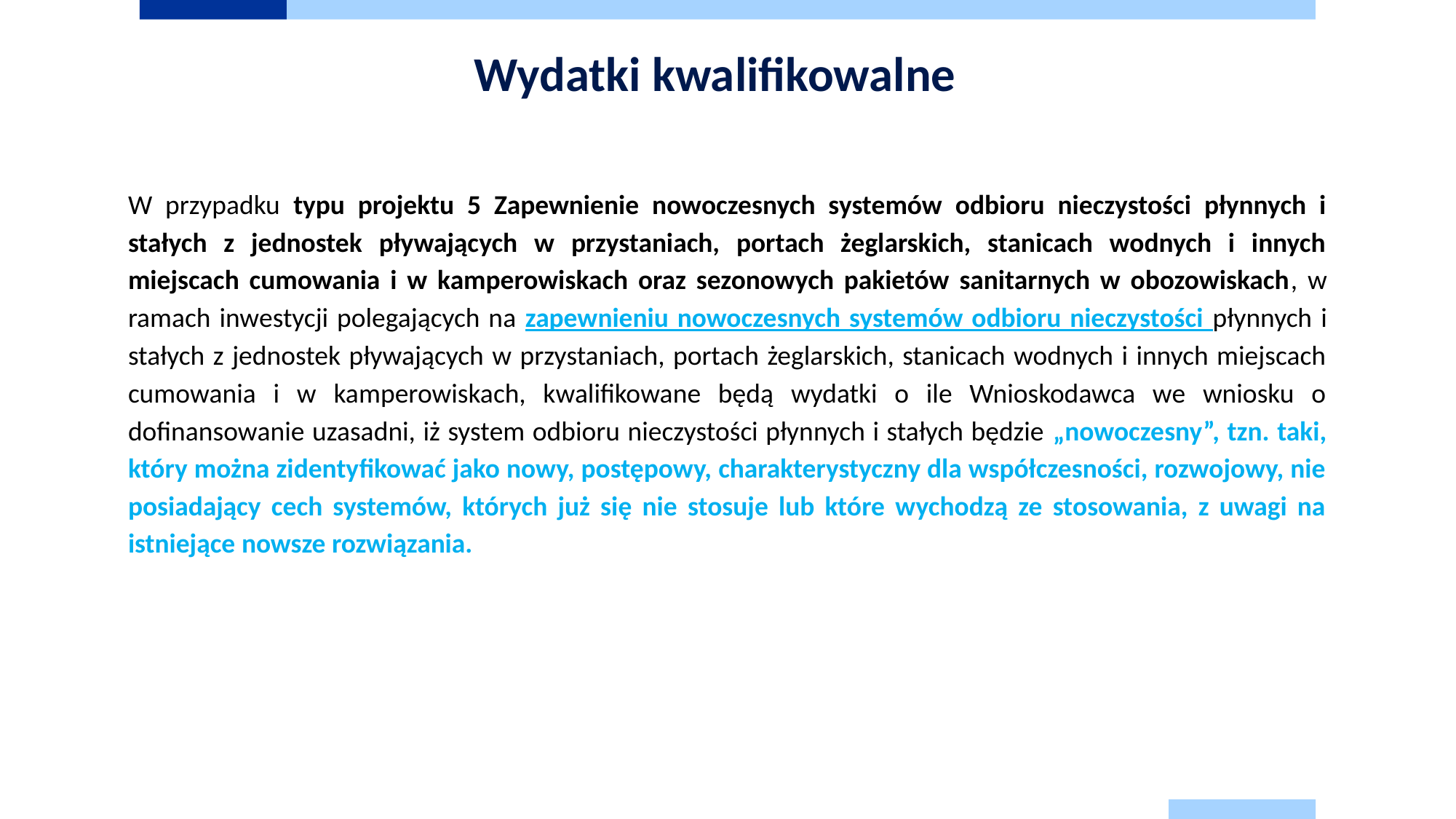

Wydatki kwalifikowalne
W przypadku typu projektu 5 Zapewnienie nowoczesnych systemów odbioru nieczystości płynnych i stałych z jednostek pływających w przystaniach, portach żeglarskich, stanicach wodnych i innych miejscach cumowania i w kamperowiskach oraz sezonowych pakietów sanitarnych w obozowiskach, w ramach inwestycji polegających na zapewnieniu nowoczesnych systemów odbioru nieczystości płynnych i stałych z jednostek pływających w przystaniach, portach żeglarskich, stanicach wodnych i innych miejscach cumowania i w kamperowiskach, kwalifikowane będą wydatki o ile Wnioskodawca we wniosku o dofinansowanie uzasadni, iż system odbioru nieczystości płynnych i stałych będzie „nowoczesny”, tzn. taki, który można zidentyfikować jako nowy, postępowy, charakterystyczny dla współczesności, rozwojowy, nie posiadający cech systemów, których już się nie stosuje lub które wychodzą ze stosowania, z uwagi na istniejące nowsze rozwiązania.